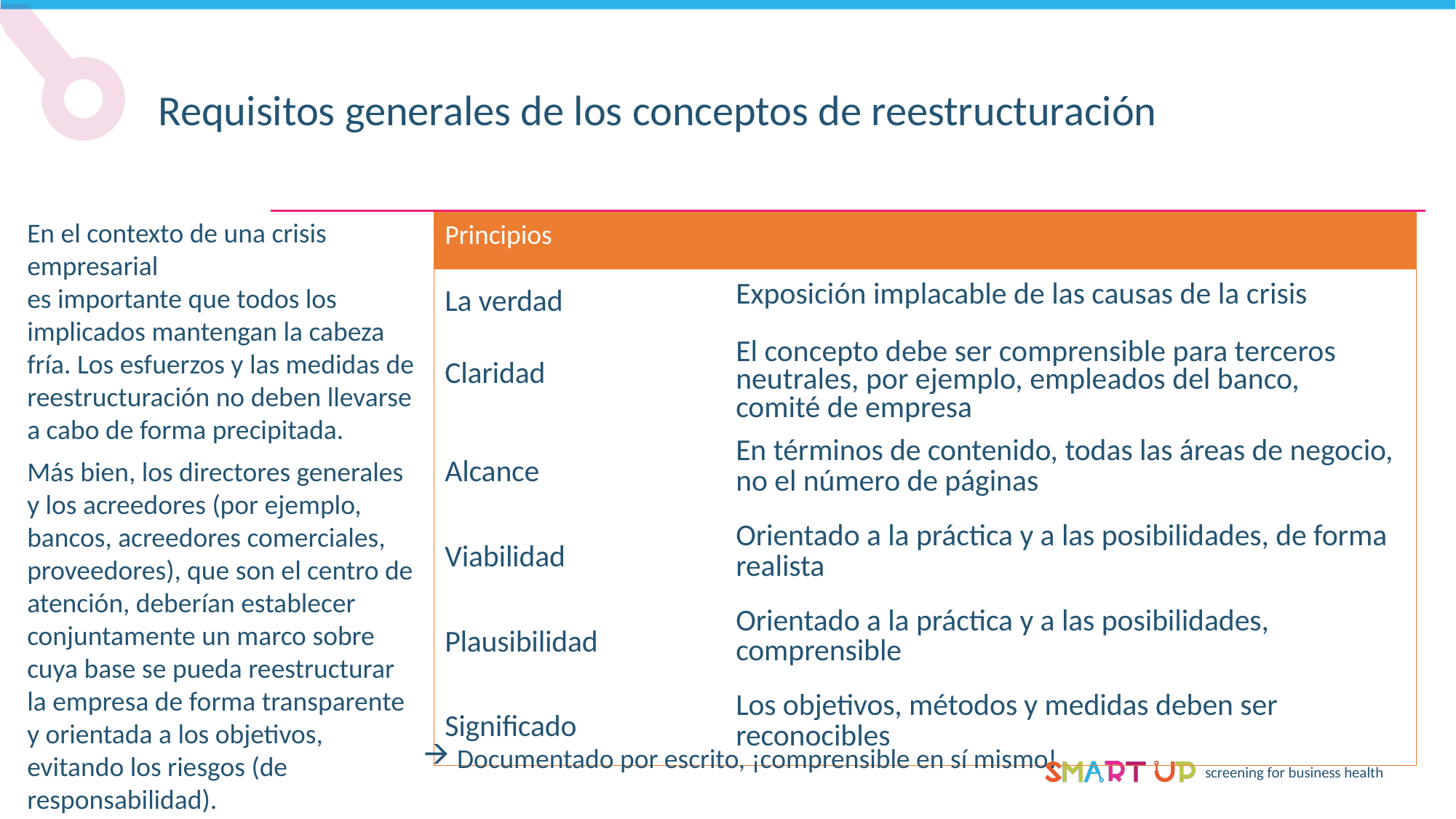

Requisitos generales de los conceptos de reestructuración
En el contexto de una crisis empresarial
es importante que todos los implicados mantengan la cabeza fría. Los esfuerzos y las medidas de reestructuración no deben llevarse a cabo de forma precipitada.
Más bien, los directores generales y los acreedores (por ejemplo, bancos, acreedores comerciales, proveedores), que son el centro de atención, deberían establecer conjuntamente un marco sobre cuya base se pueda reestructurar la empresa de forma transparente y orientada a los objetivos, evitando los riesgos (de responsabilidad).
Para ello se puede utilizar un concepto de reestructuración.
| Principios |  |
| --- | --- |
| La verdad | Exposición implacable de las causas de la crisis |
| Claridad | El concepto debe ser comprensible para terceros neutrales, por ejemplo, empleados del banco, comité de empresa |
| Alcance | En términos de contenido, todas las áreas de negocio, no el número de páginas |
| Viabilidad | Orientado a la práctica y a las posibilidades, de forma realista |
| Plausibilidad | Orientado a la práctica y a las posibilidades, comprensible |
| Significado | Los objetivos, métodos y medidas deben ser reconocibles |
Liquidación
Documentado por escrito, ¡comprensible en sí mismo!